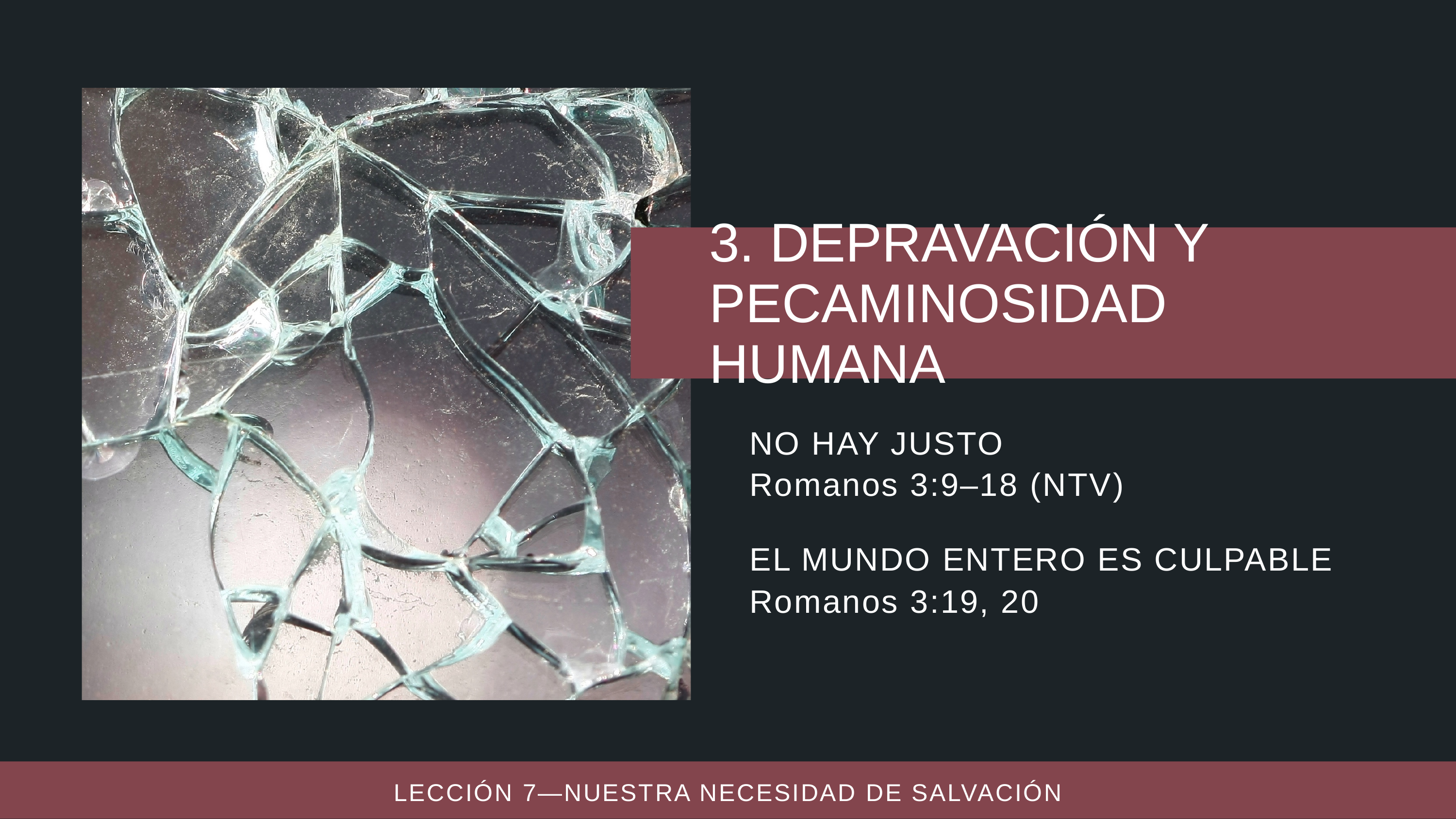

NO HAY JUSTO
Romanos 3:9–18 (ntv)
EL MUNDO ENTERO ES CULPABLE
Romanos 3:19, 20